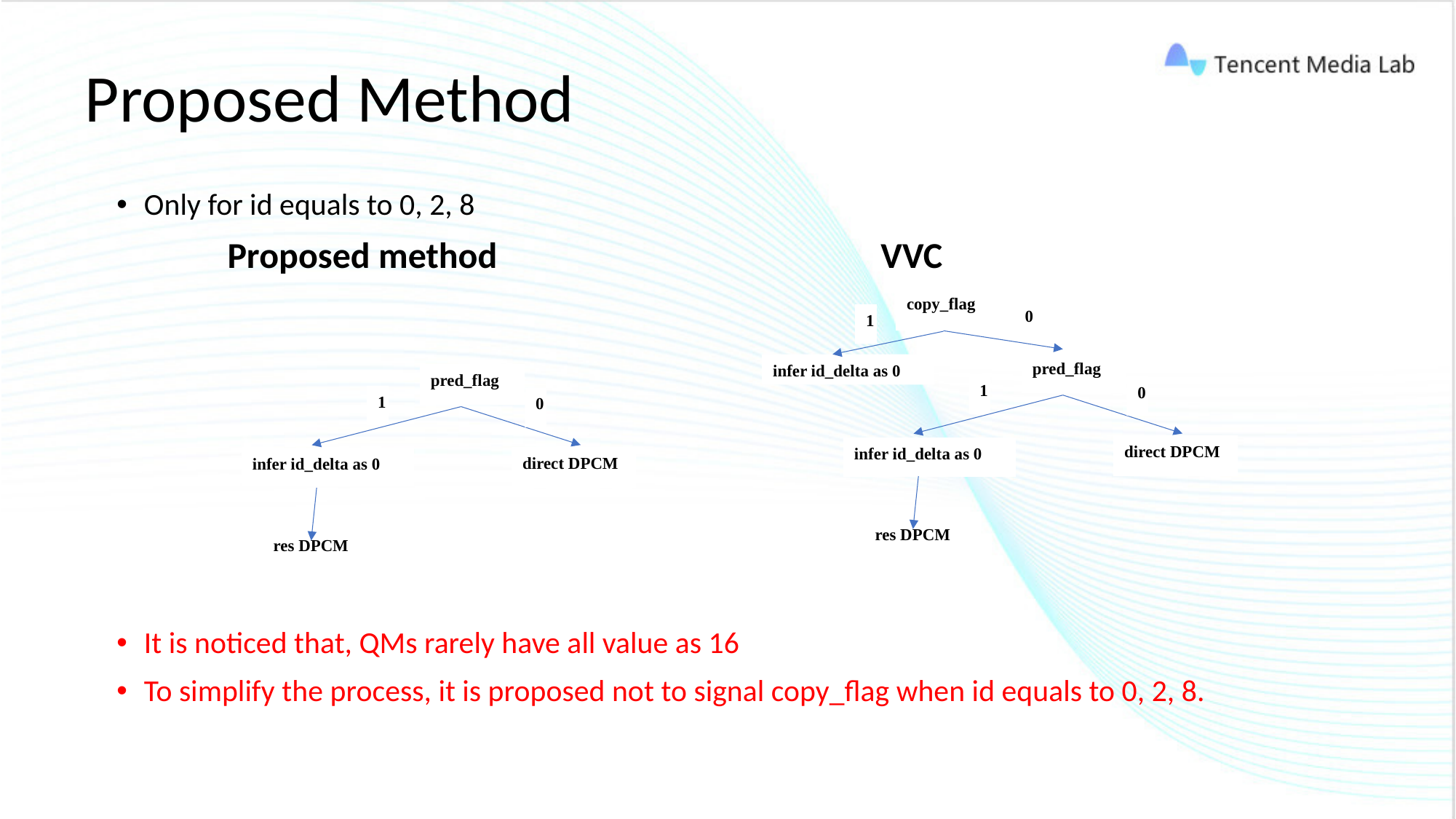

# Proposed Method
Only for id equals to 0, 2, 8
                Proposed method 				VVC

It is noticed that, QMs rarely have all value as 16
To simplify the process, it is proposed not to signal copy_flag when id equals to 0, 2, 8.

copy_flag
0
pred_flag
direct DPCM
res DPCM
infer id_delta as 0
infer id_delta as 0

0
1
1
pred_flag
0
direct DPCM
res DPCM
infer id_delta as 0
1